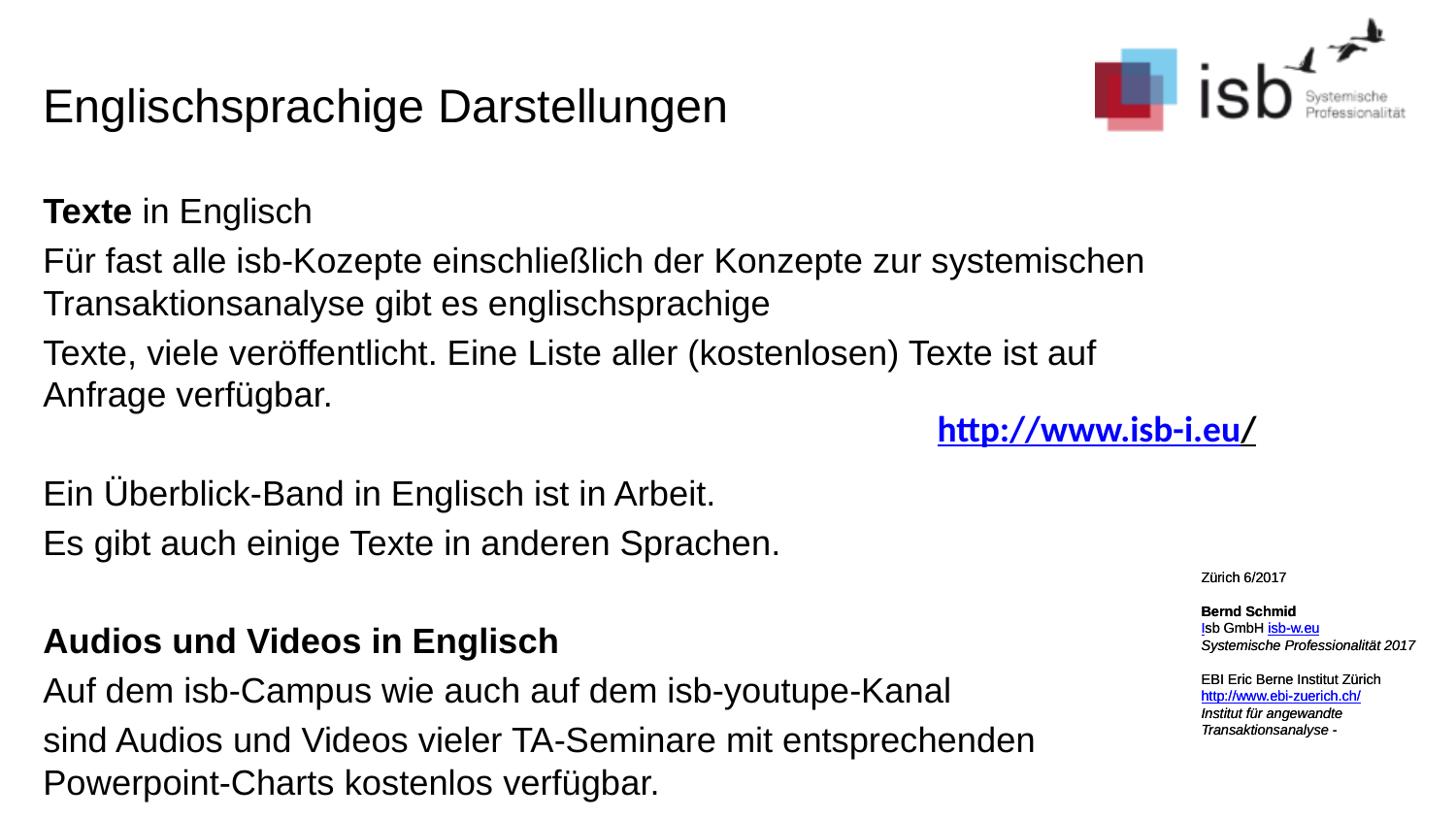

Englischsprachige Darstellungen

Texte in Englisch
Für fast alle isb-Kozepte einschließlich der Konzepte zur systemischen Transaktionsanalyse gibt es englischsprachige
Texte, viele veröffentlicht. Eine Liste aller (kostenlosen) Texte ist auf Anfrage verfügbar.

Ein Überblick-Band in Englisch ist in Arbeit.
Es gibt auch einige Texte in anderen Sprachen.

Audios und Videos in Englisch
Auf dem isb-Campus wie auch auf dem isb-youtupe-Kanal
sind Audios und Videos vieler TA-Seminare mit entsprechenden Powerpoint-Charts kostenlos verfügbar.

http://www.isb-i.eu/

Zürich 6/2017
Bernd Schmid
Isb GmbH isb-w.eu
Systemische Professionalität 2017

EBI Eric Berne Institut Zürich
http://www.ebi-zuerich.ch/
Institut für angewandte Transaktionsanalyse -